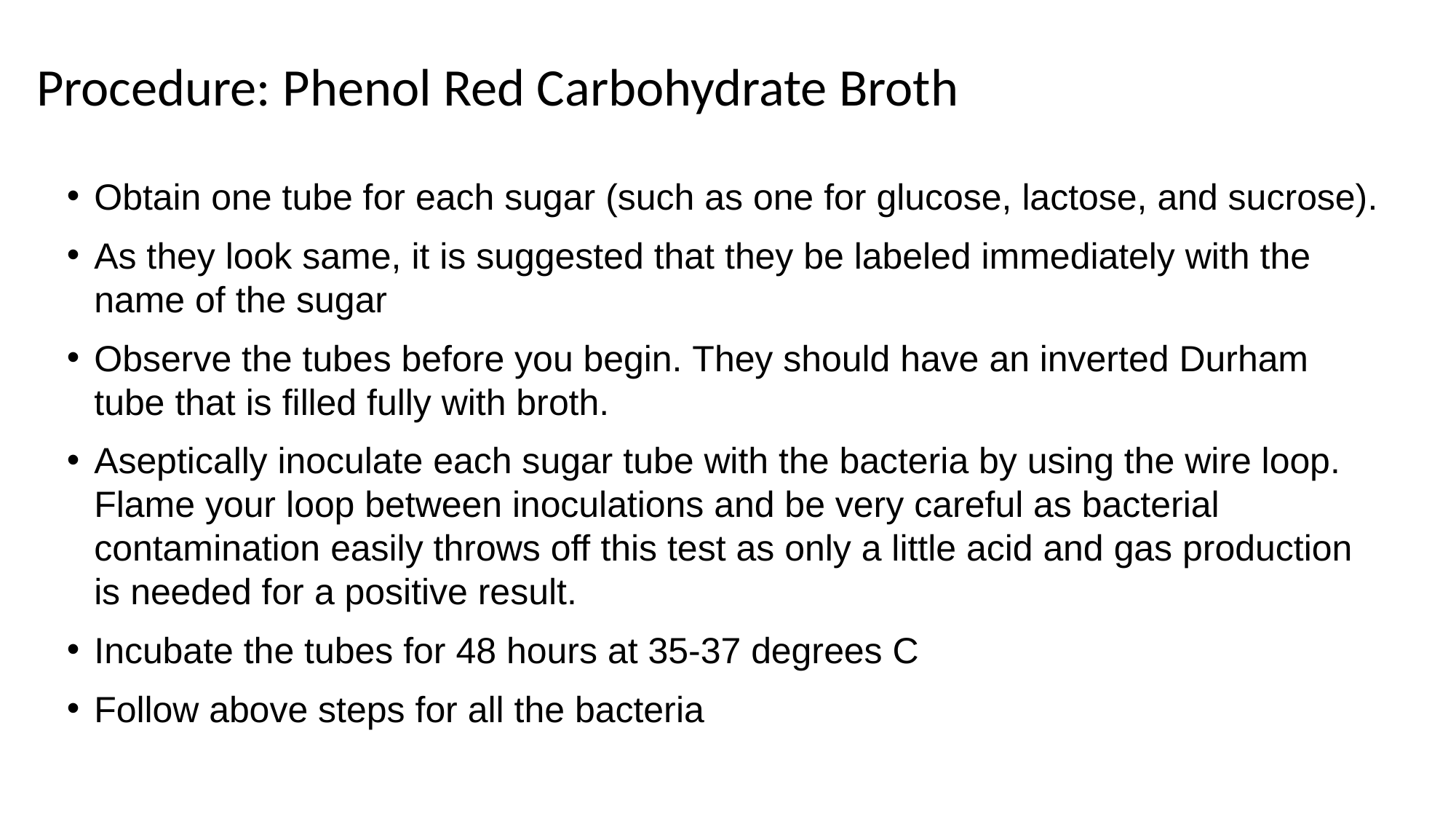

# Procedure: Phenol Red Carbohydrate Broth
Obtain one tube for each sugar (such as one for glucose, lactose, and sucrose).
As they look same, it is suggested that they be labeled immediately with the name of the sugar
Observe the tubes before you begin. They should have an inverted Durham tube that is filled fully with broth.
Aseptically inoculate each sugar tube with the bacteria by using the wire loop. Flame your loop between inoculations and be very careful as bacterial contamination easily throws off this test as only a little acid and gas production is needed for a positive result.
Incubate the tubes for 48 hours at 35-37 degrees C
Follow above steps for all the bacteria